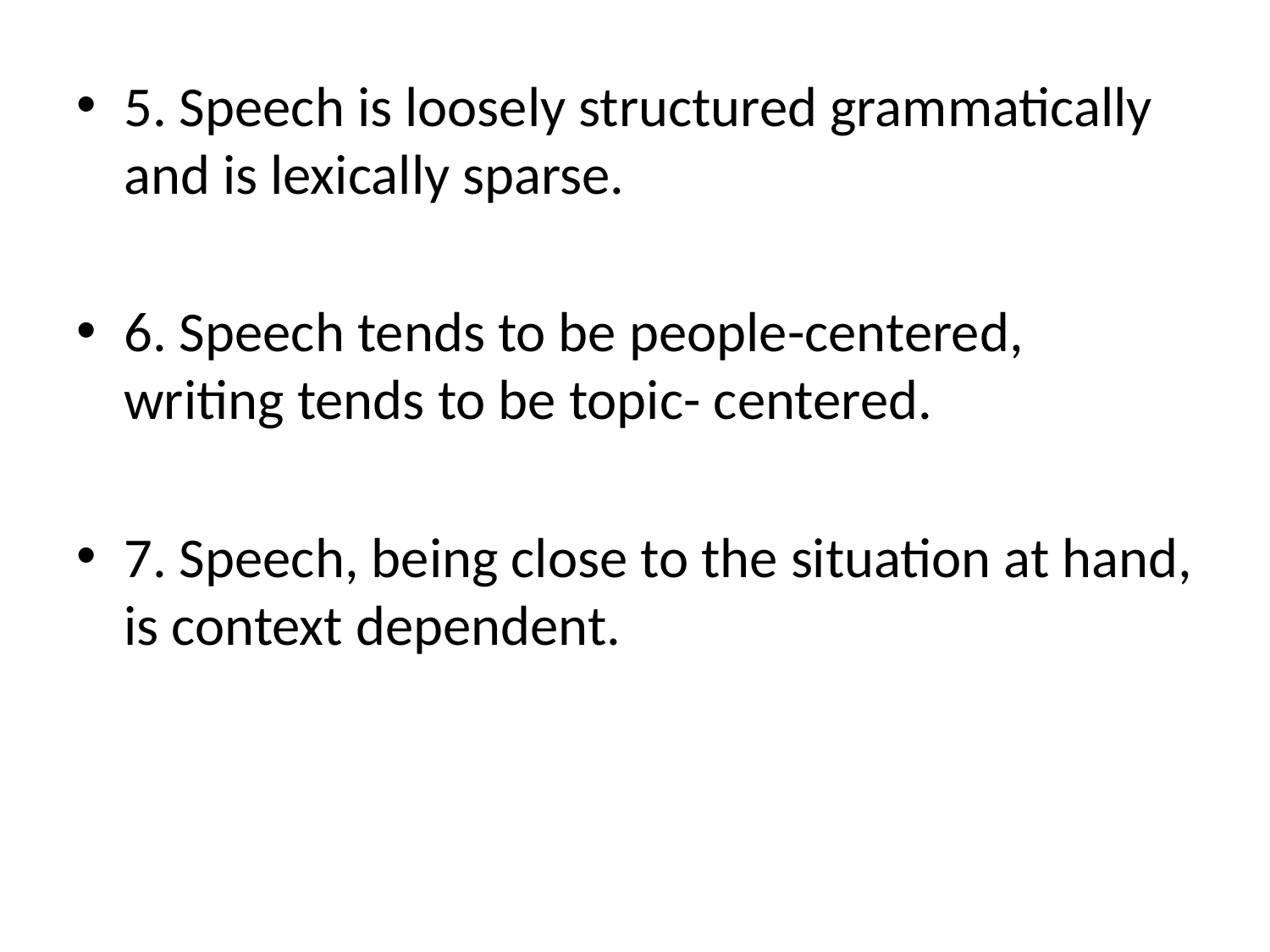

5. Speech is loosely structured grammatically and is lexically sparse.

6. Speech tends to be people-centered, writing tends to be topic- centered.

7. Speech, being close to the situation at hand, is context dependent.